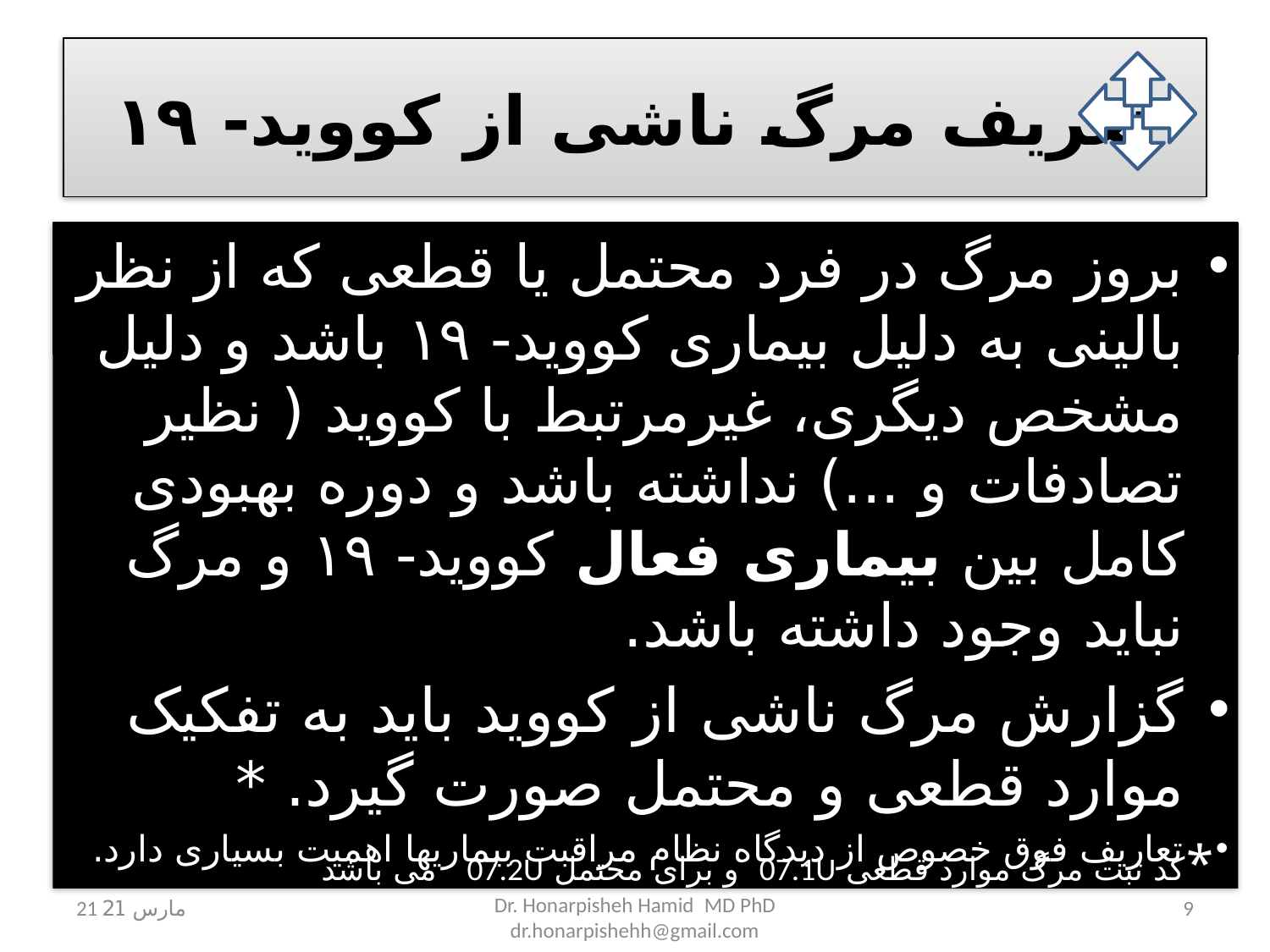

# تعریف مرگ ناشی از کووید- ۱۹

بروز مرگ در فرد محتمل یا قطعی که از نظر بالینی به دلیل بیماری کووید- ۱۹ باشد و دلیل مشخص دیگری، غیرمرتبط با کووید ( نظیر تصادفات و ...) نداشته باشد و دوره بهبودی کامل بین بیماری فعال کووید- ۱۹ و مرگ نباید وجود داشته باشد.
گزارش مرگ ناشی از کووید باید به تفکیک موارد قطعی و محتمل صورت گیرد. *
تعاریف فوق خصوص از دیدگاه نظام مراقبت بیماریها اهمیت بسیاری دارد.

*کد ثبت مرگ موارد قطعی 07.1U  و برای محتمل 07.2U   می باشد
21 مارس 21
Dr. Honarpisheh Hamid  MD PhD dr.honarpishehh@gmail.com
9